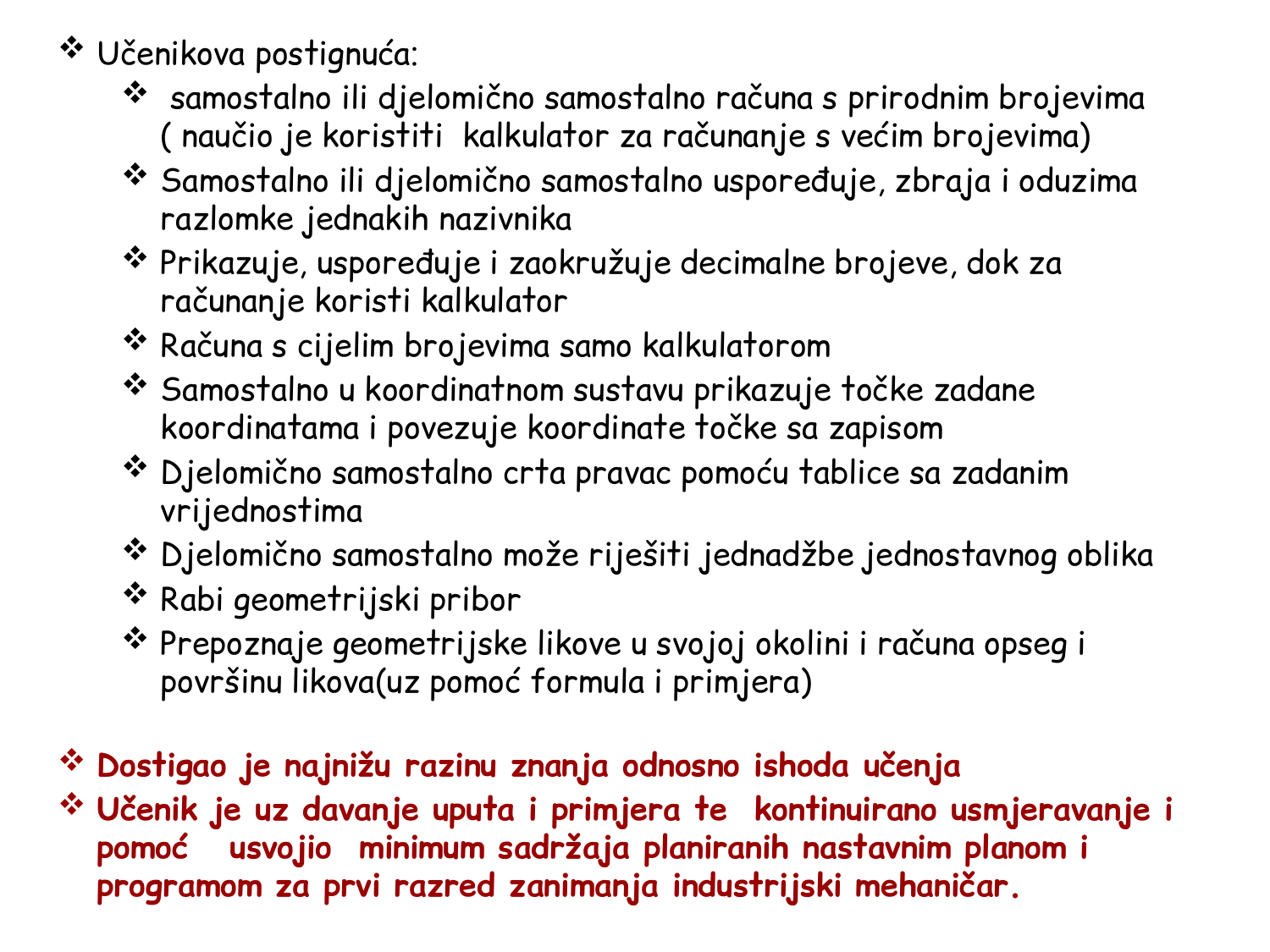

Učenikova postignuća:
 samostalno ili djelomično samostalno računa s prirodnim brojevima      ( naučio je koristiti  kalkulator za računanje s većim brojevima)
Samostalno ili djelomično samostalno uspoređuje, zbraja i oduzima razlomke jednakih nazivnika
Prikazuje, uspoređuje i zaokružuje decimalne brojeve, dok za računanje koristi kalkulator
Računa s cijelim brojevima samo kalkulatorom
Samostalno u koordinatnom sustavu prikazuje točke zadane koordinatama i povezuje koordinate točke sa zapisom
Djelomično samostalno crta pravac pomoću tablice sa zadanim vrijednostima
Djelomično samostalno može riješiti jednadžbe jednostavnog oblika
Rabi geometrijski pribor
Prepoznaje geometrijske likove u svojoj okolini i računa opseg i površinu likova(uz pomoć formula i primjera)

Dostigao je najnižu razinu znanja odnosno ishoda učenja
Učenik je uz davanje uputa i primjera te  kontinuirano usmjeravanje i pomoć   usvojio  minimum sadržaja planiranih nastavnim planom i programom za prvi razred zanimanja industrijski mehaničar.